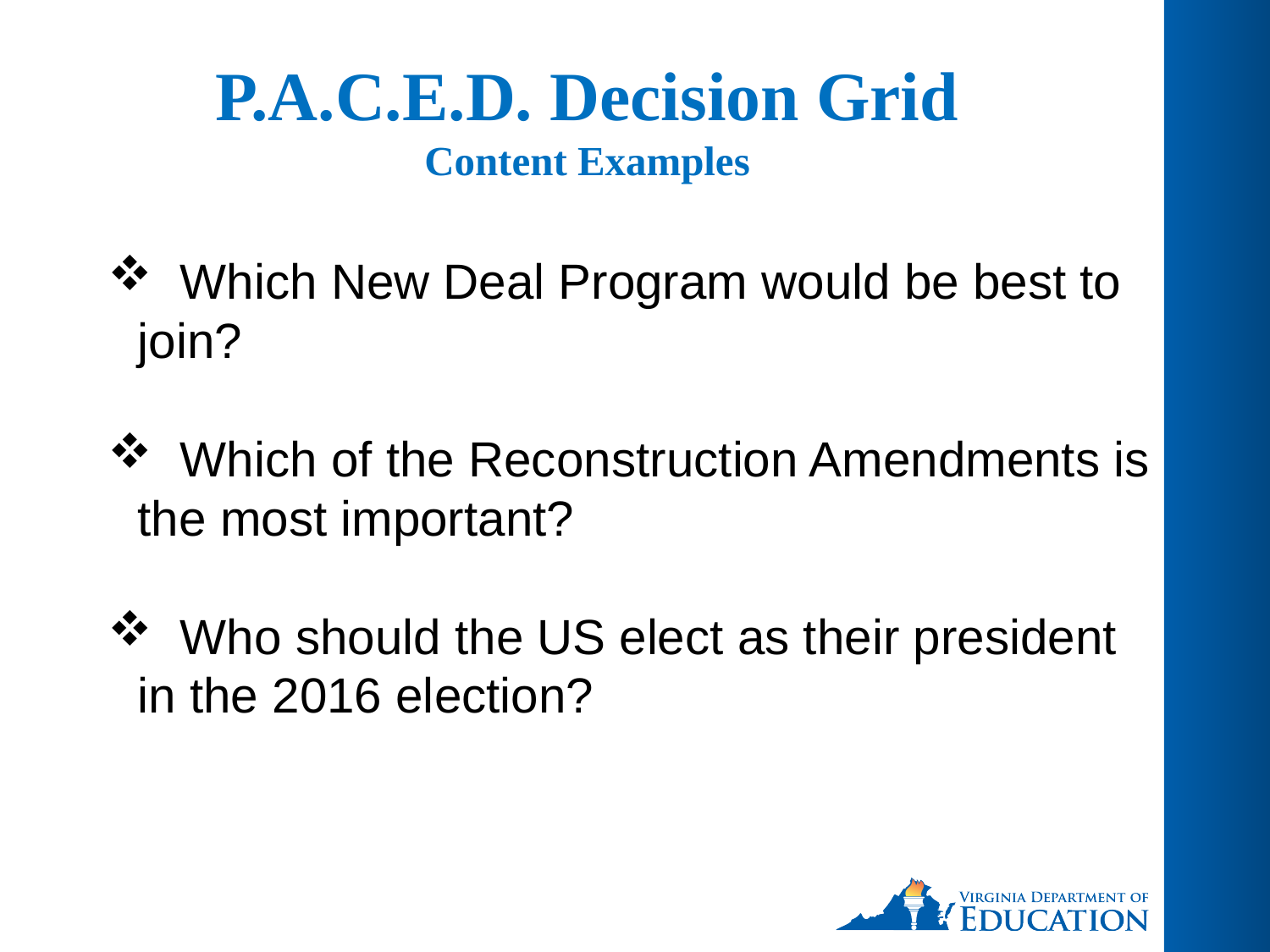

# P.A.C.E.D. Decision Grid Content Examples

  Which New Deal Program would be best to join?

  Which of the Reconstruction Amendments is the most important?

  Who should the US elect as their president in the 2016 election?